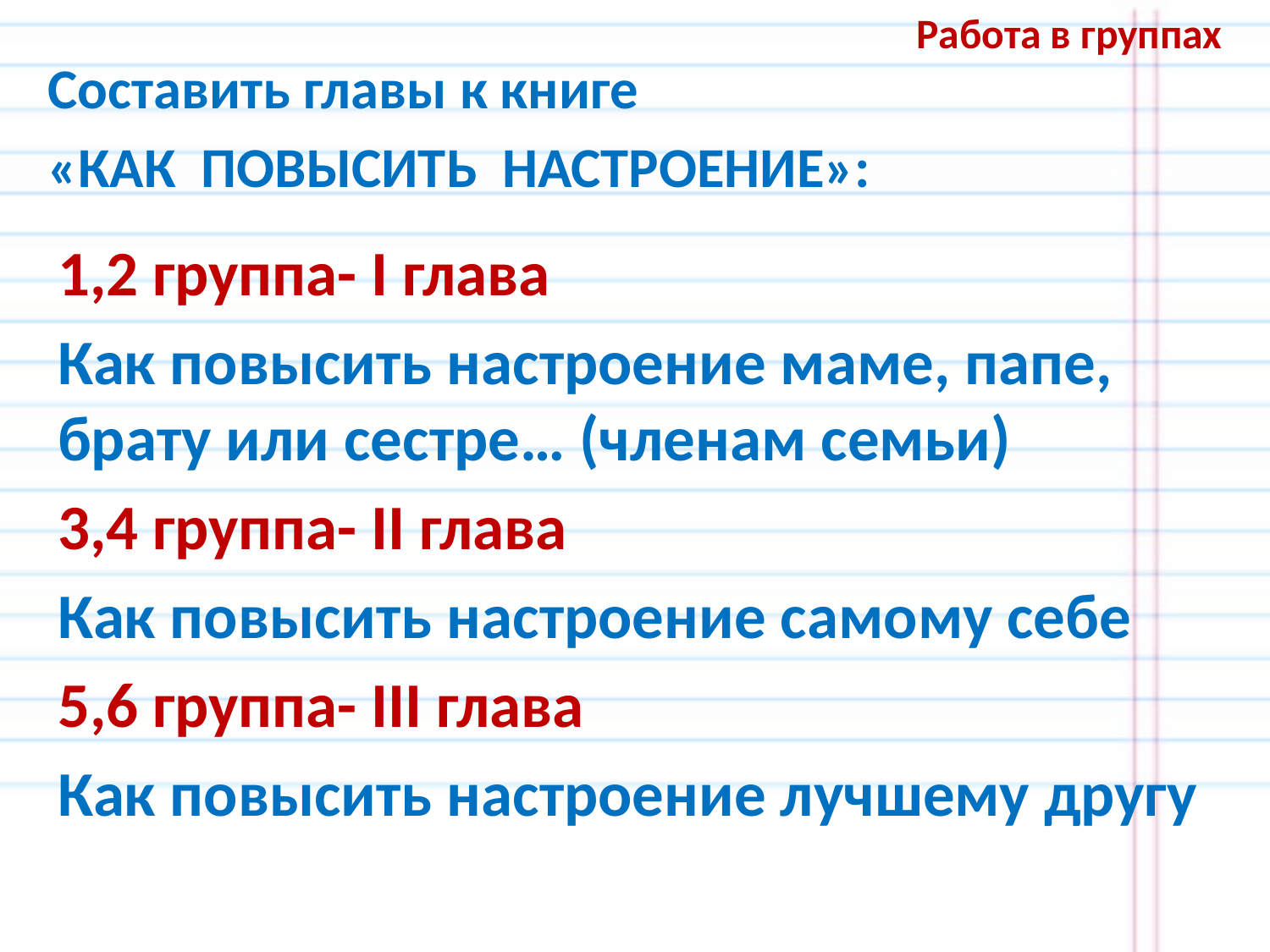

# Работа в группах
Составить главы к книге
«КАК  ПОВЫСИТЬ  НАСТРОЕНИЕ»:
1,2 группа- I глава
Как повысить настроение маме, папе, брату или сестре… (членам семьи)
3,4 группа- II глава
Как повысить настроение самому себе
5,6 группа- III глава
Как повысить настроение лучшему другу